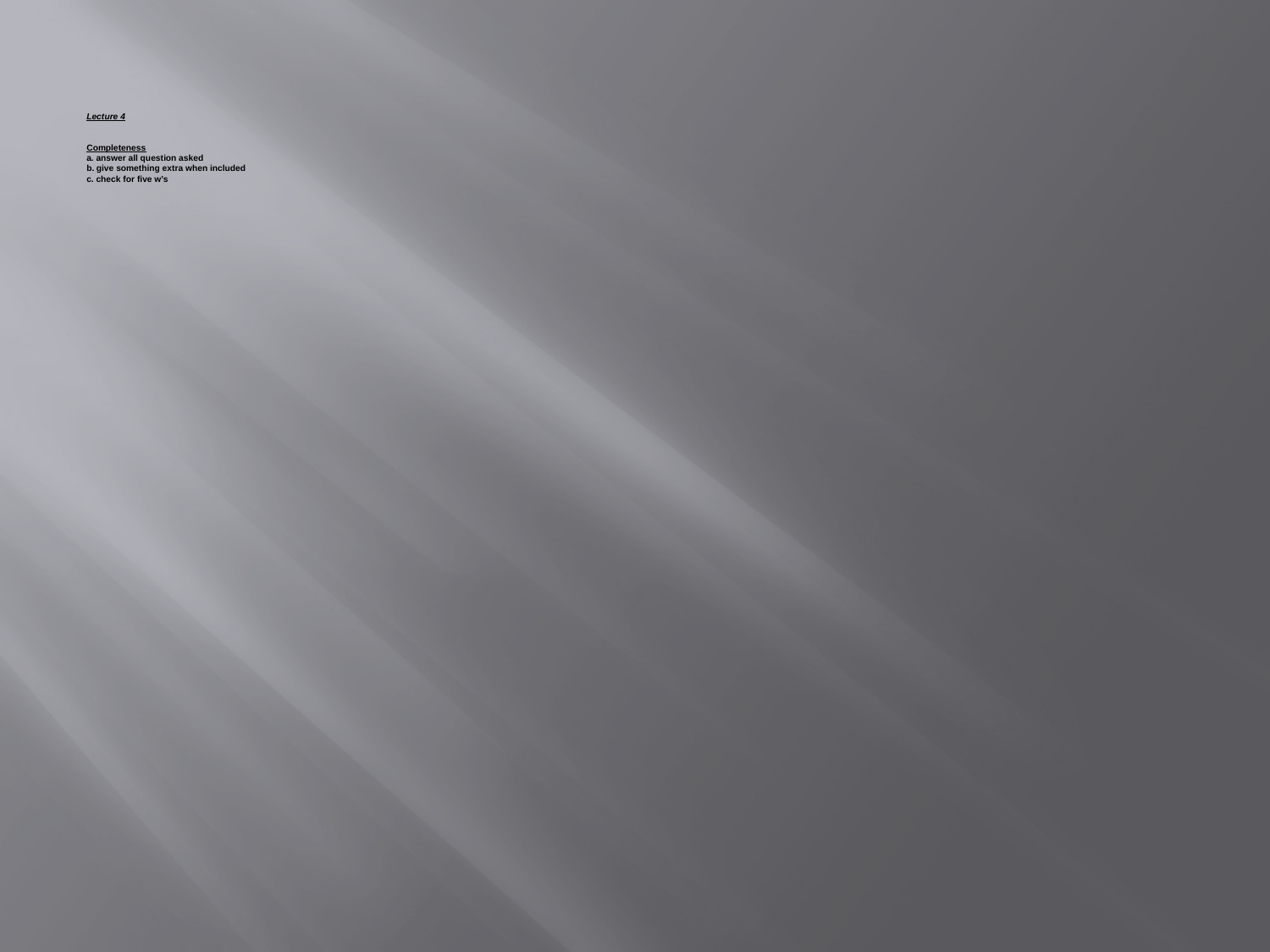

# Lecture 4 Completeness a. answer all question asked b. give something extra when included c. check for five w’s